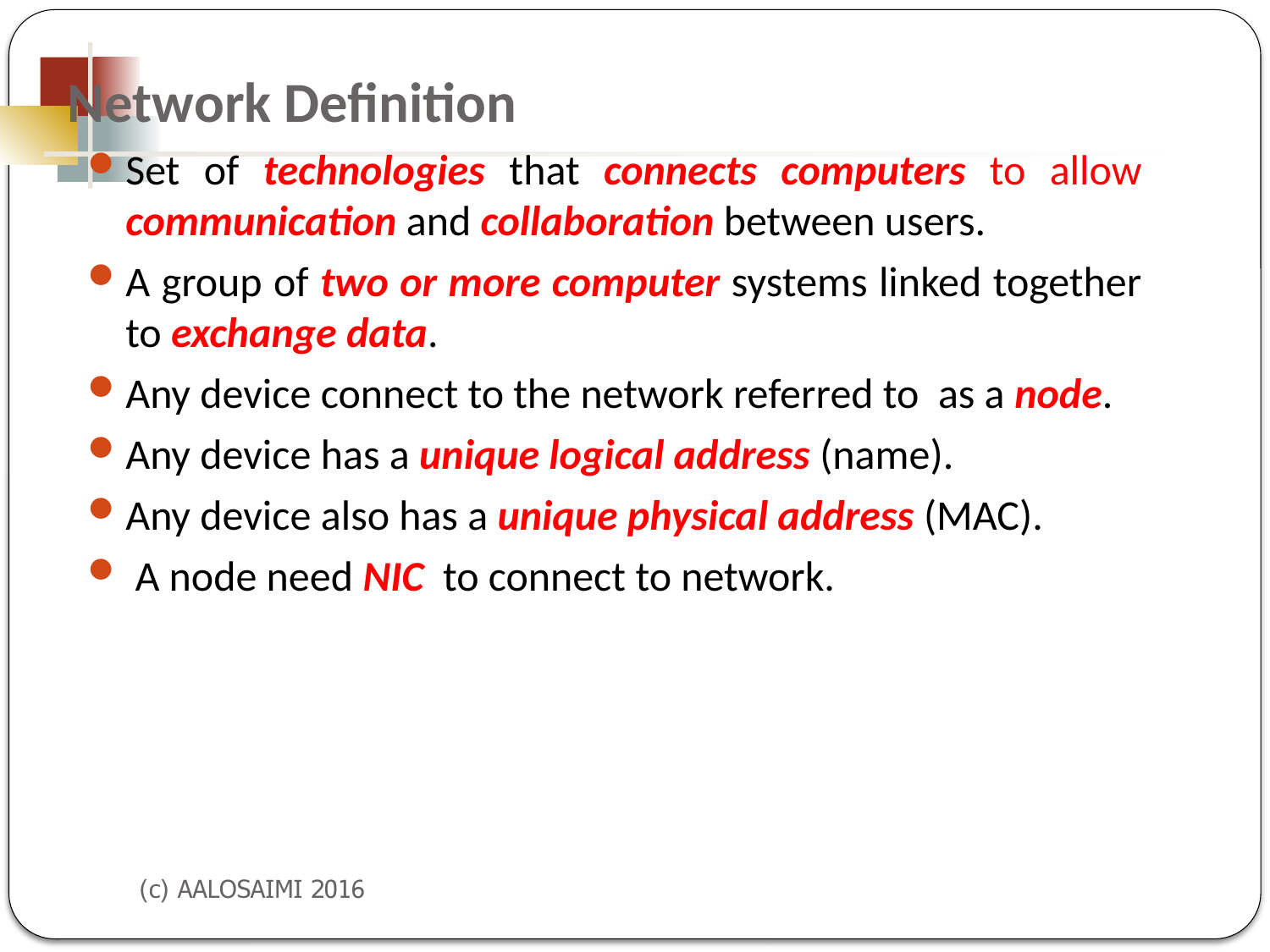

# Network Definition
Set of technologies that connects computers to allow communication and collaboration between users.
A group of two or more computer systems linked together to exchange data.
Any device connect to the network referred to  as a node.
Any device has a unique logical address (name).
Any device also has a unique physical address (MAC).
 A node need NIC  to connect to network.

(c) AALOSAIMI 2016